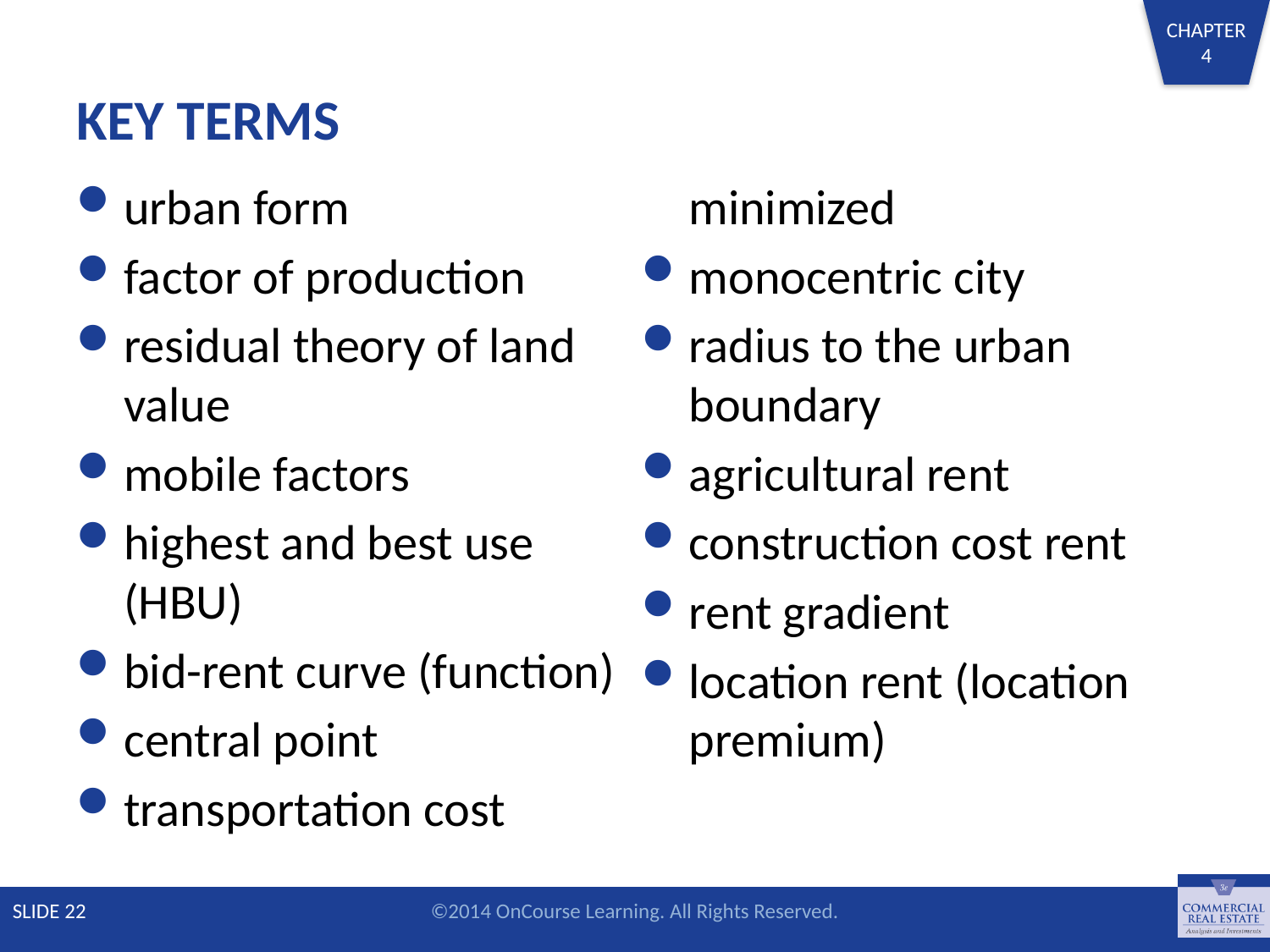

# KEY TERMS
urban form
factor of production
residual theory of land value
mobile factors
highest and best use (HBU)
bid-rent curve (function)
central point
transportation cost minimized
monocentric city
radius to the urban boundary
agricultural rent
construction cost rent
rent gradient
location rent (location premium)
SLIDE 22